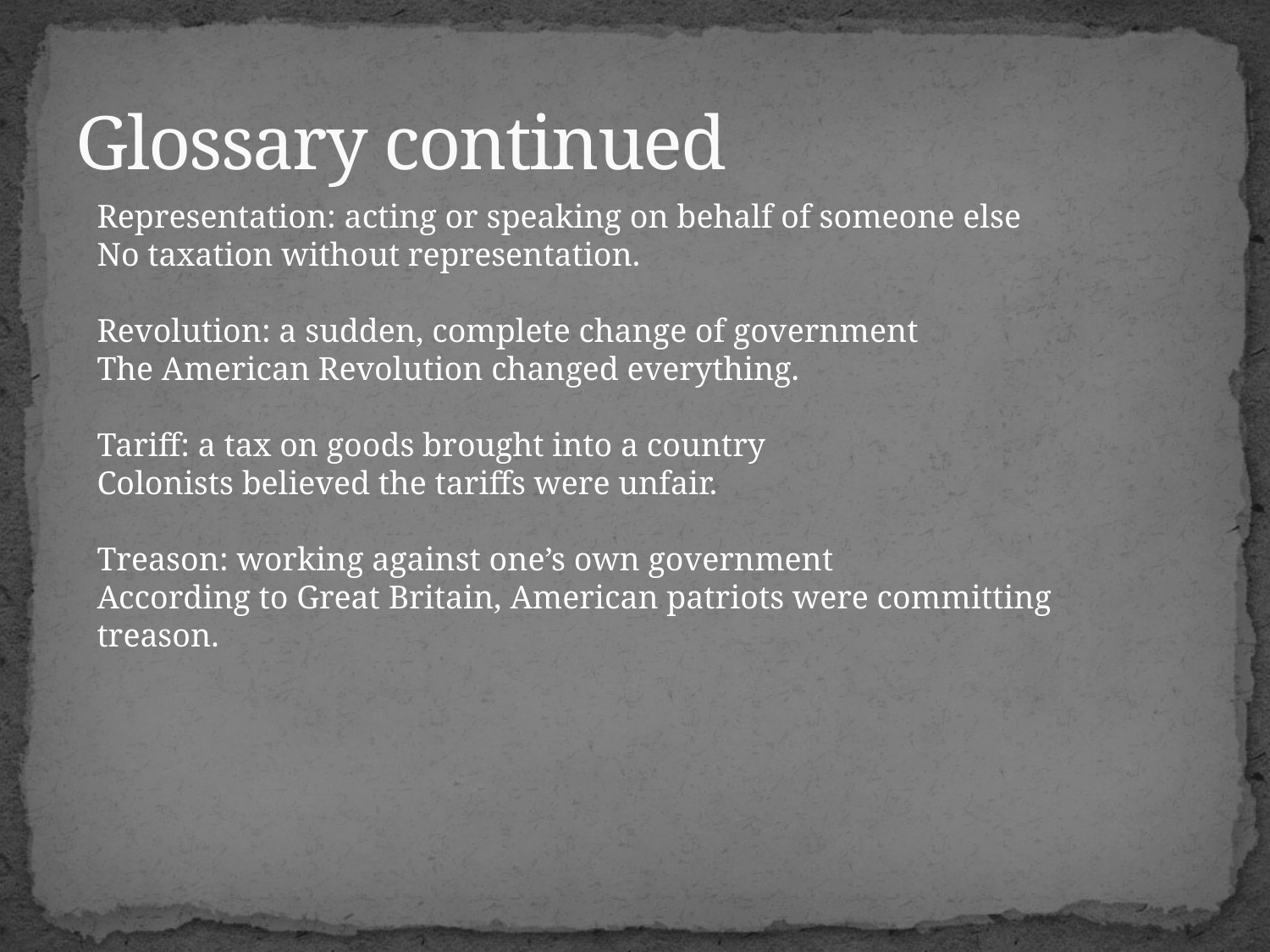

# Glossary continued
Representation: acting or speaking on behalf of someone else
No taxation without representation.

Revolution: a sudden, complete change of government
The American Revolution changed everything.

Tariff: a tax on goods brought into a country
Colonists believed the tariffs were unfair.

Treason: working against one’s own government
According to Great Britain, American patriots were committing treason.